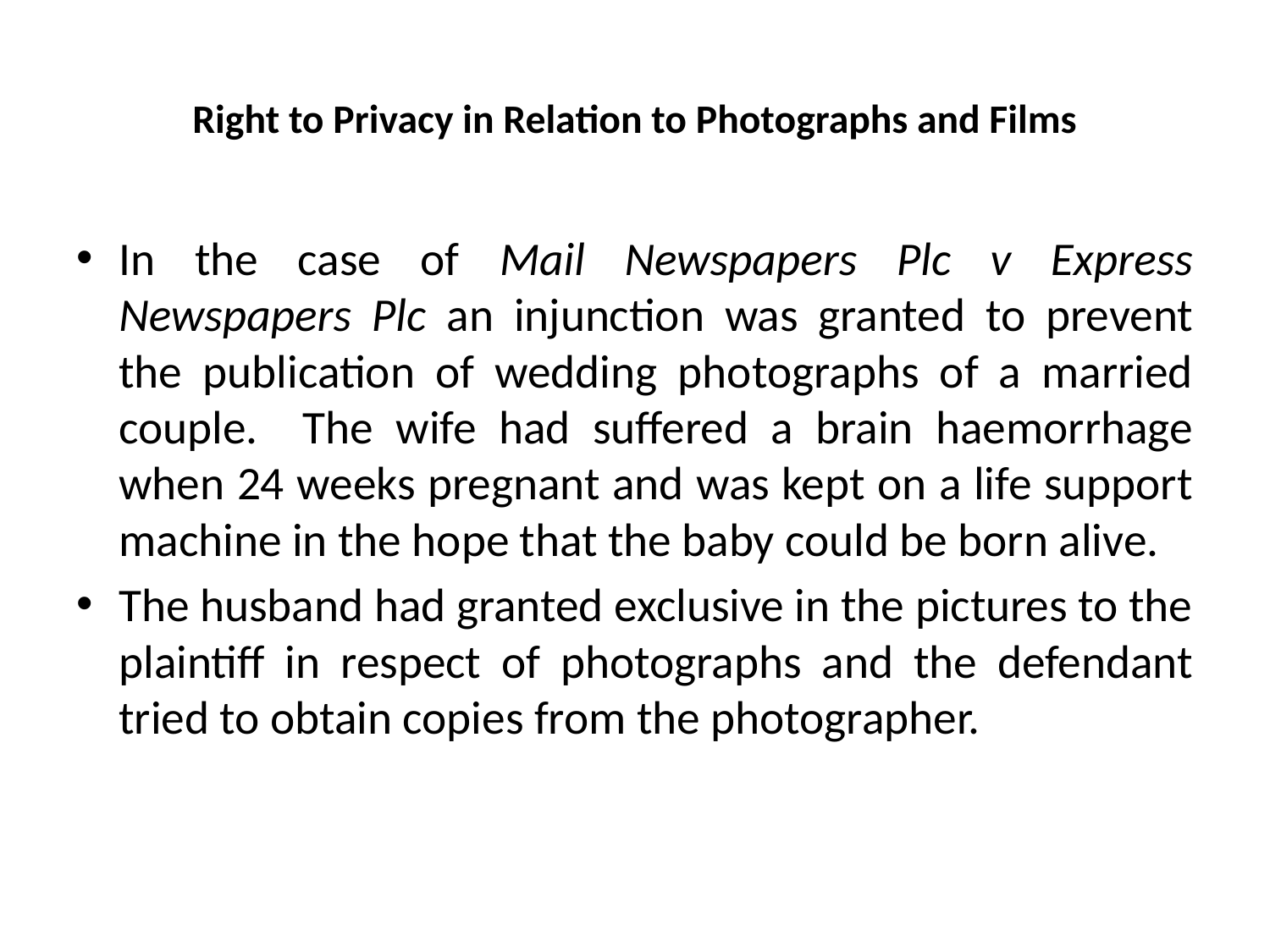

# Right to Privacy in Relation to Photographs and Films
In the case of Mail Newspapers Plc v Express Newspapers Plc an injunction was granted to prevent the publication of wedding photographs of a married couple.  The wife had suffered a brain haemorrhage when 24 weeks pregnant and was kept on a life support machine in the hope that the baby could be born alive.
The husband had granted exclusive in the pictures to the plaintiff in respect of photographs and the defendant tried to obtain copies from the photographer.